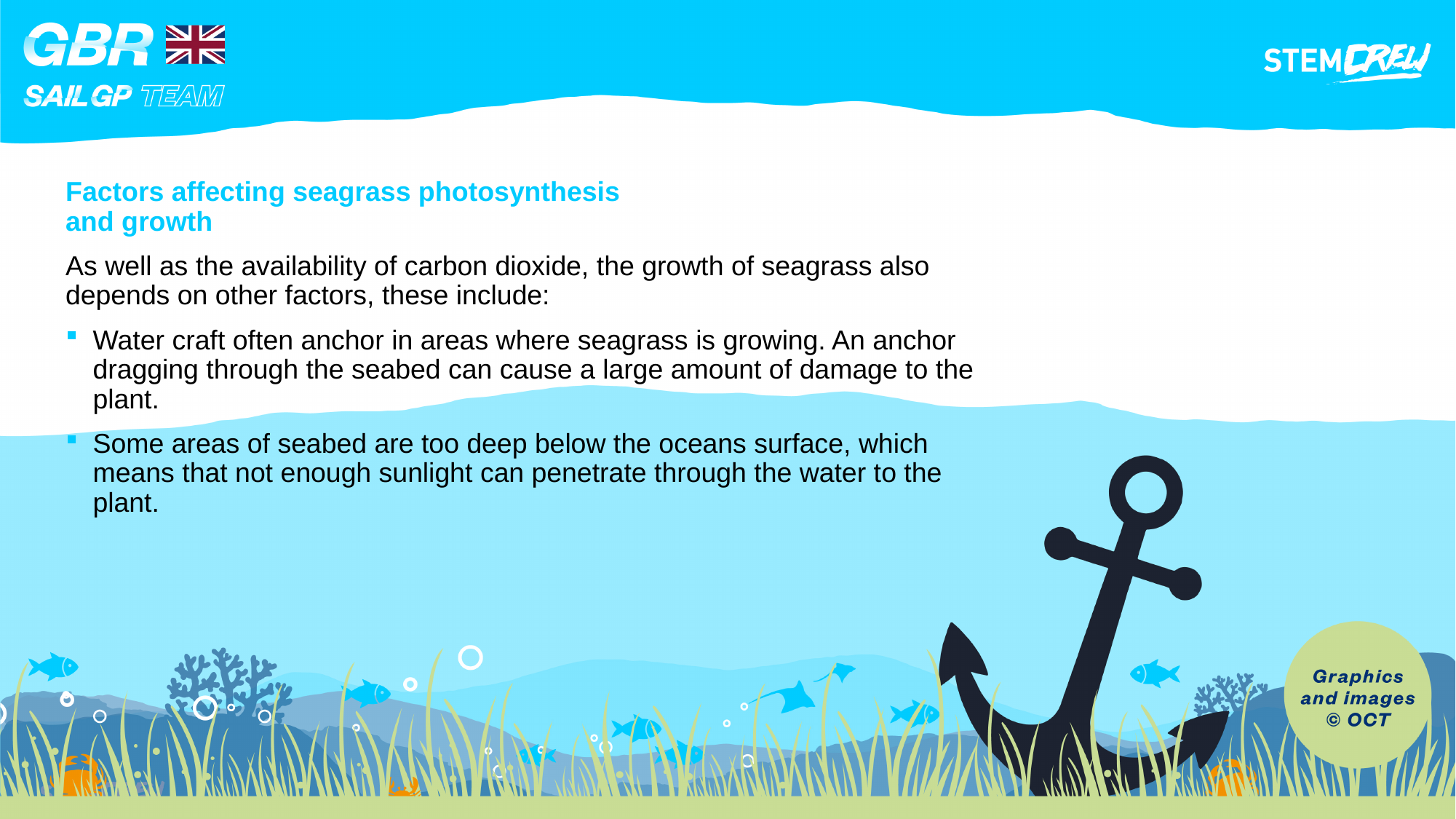

Factors affecting seagrass photosynthesis
and growth
As well as the availability of carbon dioxide, the growth of seagrass also depends on other factors, these include:
Water craft often anchor in areas where seagrass is growing. An anchor dragging through the seabed can cause a large amount of damage to the plant.
Some areas of seabed are too deep below the oceans surface, which means that not enough sunlight can penetrate through the water to the plant.